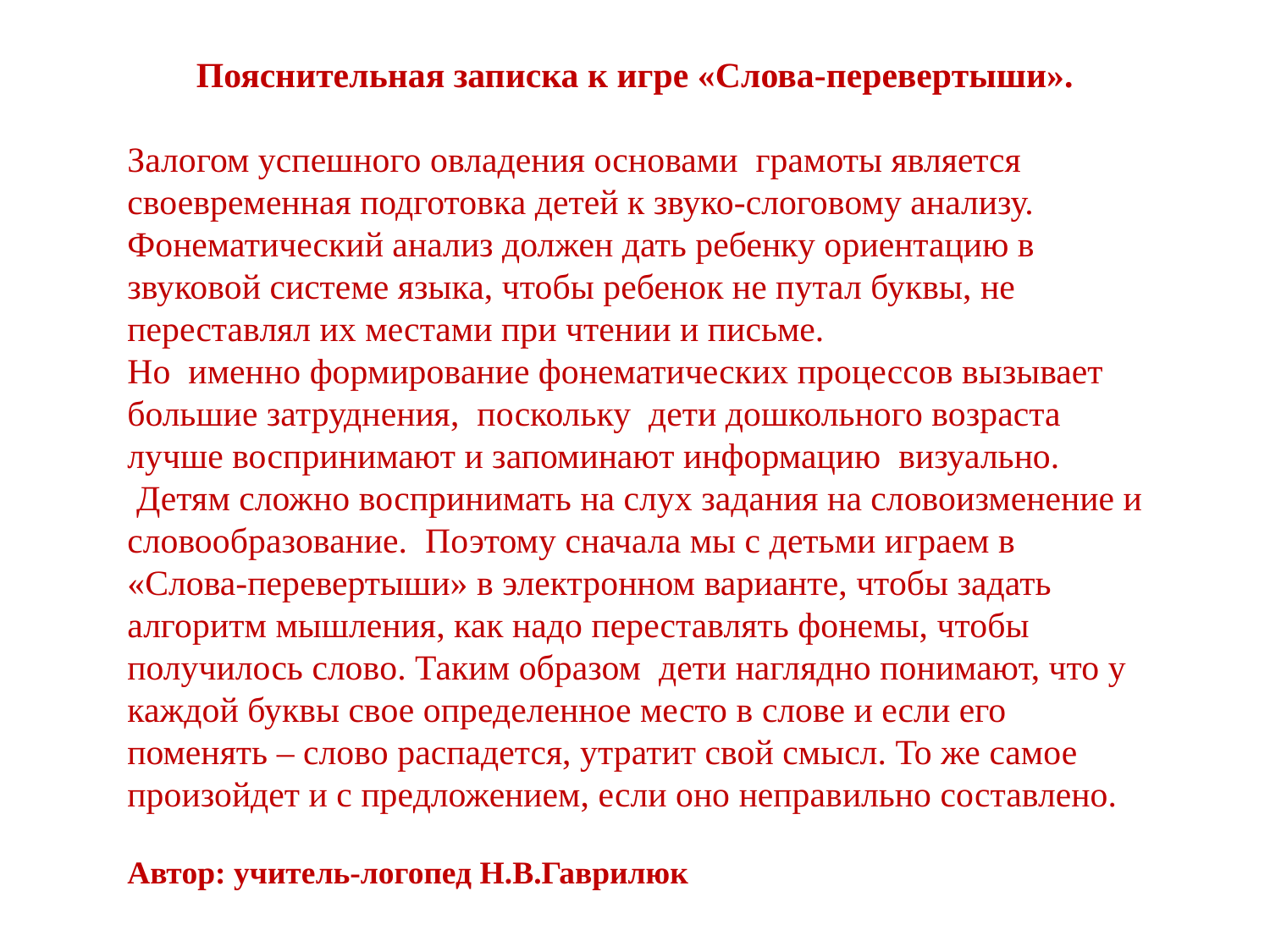

Пояснительная записка к игре «Слова-перевертыши».

Залогом успешного овладения основами  грамоты является своевременная подготовка детей к звуко-слоговому анализу. Фонематический анализ должен дать ребенку ориентацию в звуковой системе языка, чтобы ребенок не путал буквы, не переставлял их местами при чтении и письме.
Но  именно формирование фонематических процессов вызывает  большие затруднения,  поскольку  дети дошкольного возраста лучше воспринимают и запоминают информацию  визуально.
 Детям сложно воспринимать на слух задания на словоизменение и словообразование.  Поэтому сначала мы с детьми играем в «Слова-перевертыши» в электронном варианте, чтобы задать алгоритм мышления, как надо переставлять фонемы, чтобы получилось слово. Таким образом  дети наглядно понимают, что у каждой буквы свое определенное место в слове и если его поменять – слово распадется, утратит свой смысл. То же самое произойдет и с предложением, если оно неправильно составлено.

Автор: учитель-логопед Н.В.Гаврилюк